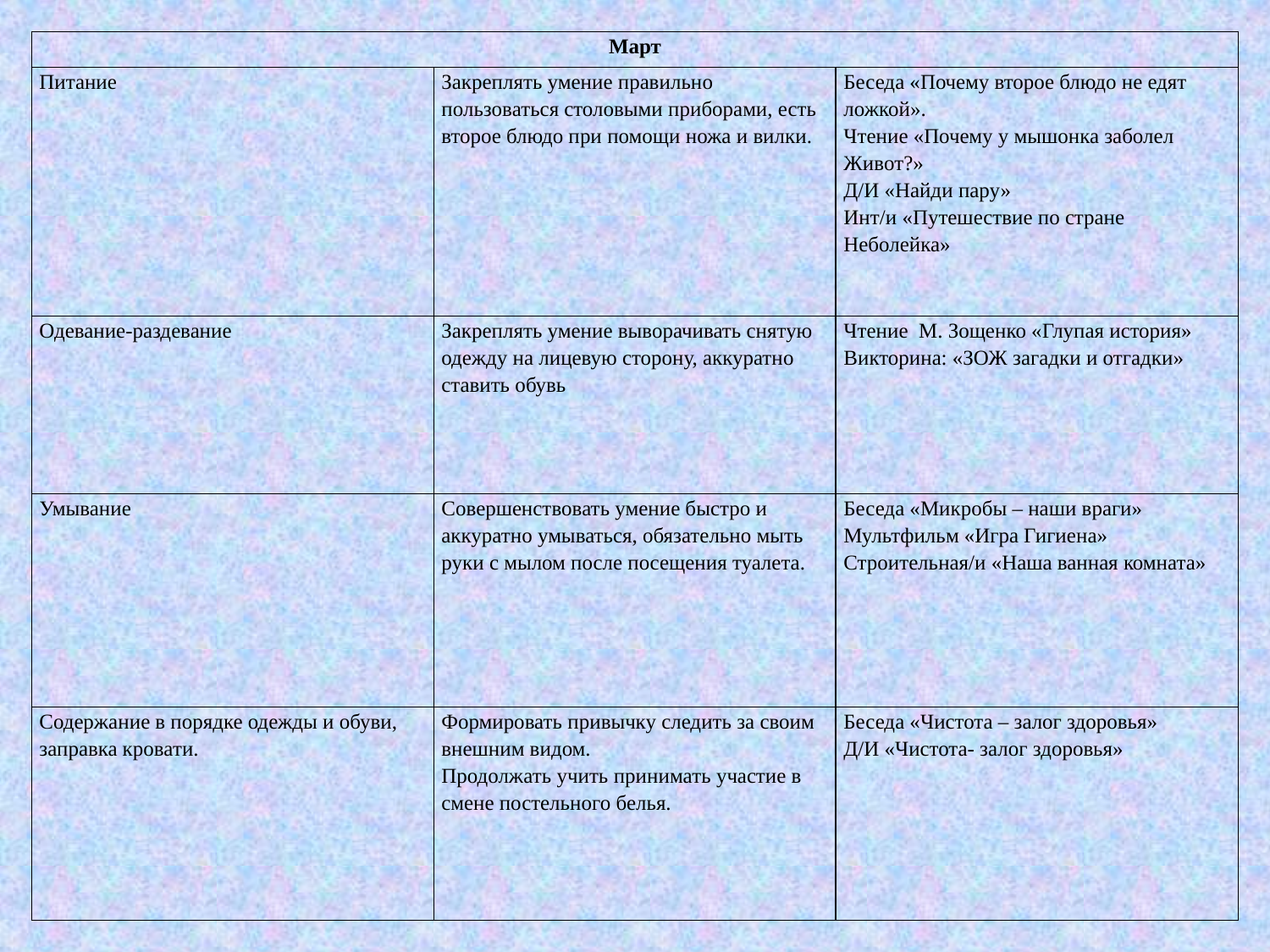

| Март |  |  |
| --- | --- | --- |
| Питание | Закреплять умение правильно пользоваться столовыми приборами, есть второе блюдо при помощи ножа и вилки. | Беседа «Почему второе блюдо не едят ложкой». Чтение «Почему у мышонка заболел Живот?» Д/И «Найди пару» Инт/и «Путешествие по стране Неболейка» |
| Одевание-раздевание | Закреплять умение выворачивать снятую одежду на лицевую сторону, аккуратно ставить обувь | Чтение М. Зощенко «Глупая история» Викторина: «ЗОЖ загадки и отгадки» |
| Умывание | Совершенствовать умение быстро и аккуратно умываться, обязательно мыть руки с мылом после посещения туалета. | Беседа «Микробы – наши враги» Мультфильм «Игра Гигиена» Строительная/и «Наша ванная комната» |
| Содержание в порядке одежды и обуви, заправка кровати. | Формировать привычку следить за своим внешним видом. Продолжать учить принимать участие в смене постельного белья. | Беседа «Чистота – залог здоровья» Д/И «Чистота- залог здоровья» |